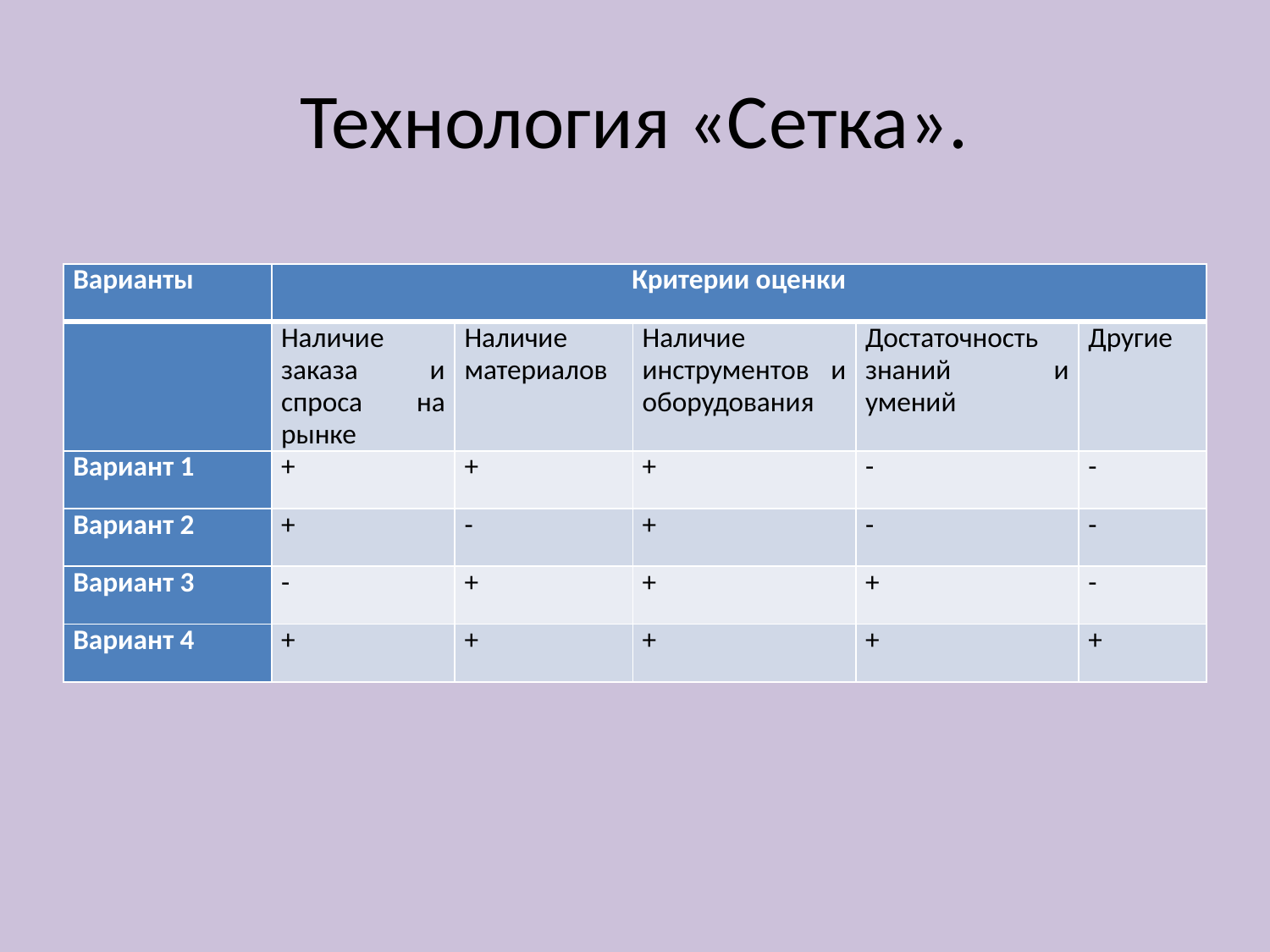

# Технология «Сетка».
| Варианты | Критерии оценки |  |  |  |  |
| --- | --- | --- | --- | --- | --- |
|  | Наличие заказа и спроса на рынке | Наличие материалов | Наличие инструментов и оборудования | Достаточность знаний и умений | Другие |
| Вариант 1 | + | + | + | - | - |
| Вариант 2 | + | - | + | - | - |
| Вариант 3 | - | + | + | + | - |
| Вариант 4 | + | + | + | + | + |